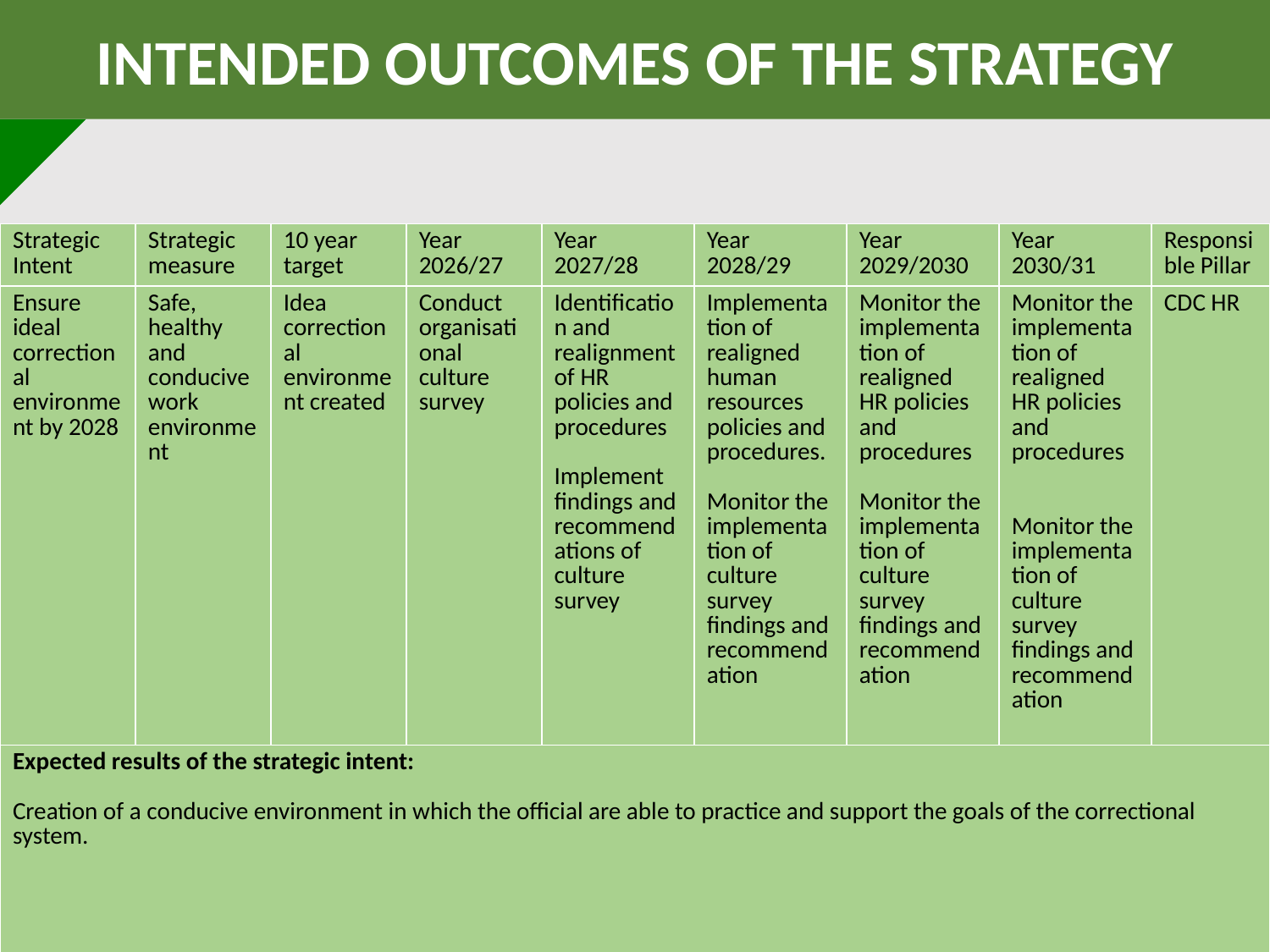

INTENDED OUTCOMES OF THE STRATEGY

| Strategic Intent | Strategic measure | 10 year target | Year 2026/27 | Year 2027/28 | Year 2028/29 | Year 2029/2030 | Year 2030/31 | Responsible Pillar |
| --- | --- | --- | --- | --- | --- | --- | --- | --- |
| Ensure ideal correctional environment by 2028 | Safe, healthy and conducive work environment | Idea correctional environment created | Conduct organisational culture survey | Identification and realignment of HR policies and procedures Implement findings and recommendations of culture survey | Implementation of realigned human resources policies and procedures. Monitor the implementation of culture survey findings and recommendation | Monitor the implementation of realigned HR policies and procedures Monitor the implementation of culture survey findings and recommendation | Monitor the implementation of realigned HR policies and procedures Monitor the implementation of culture survey findings and recommendation | CDC HR |
| Expected results of the strategic intent: Creation of a conducive environment in which the official are able to practice and support the goals of the correctional system. |  |  |  |  |  |  |  |  |

33